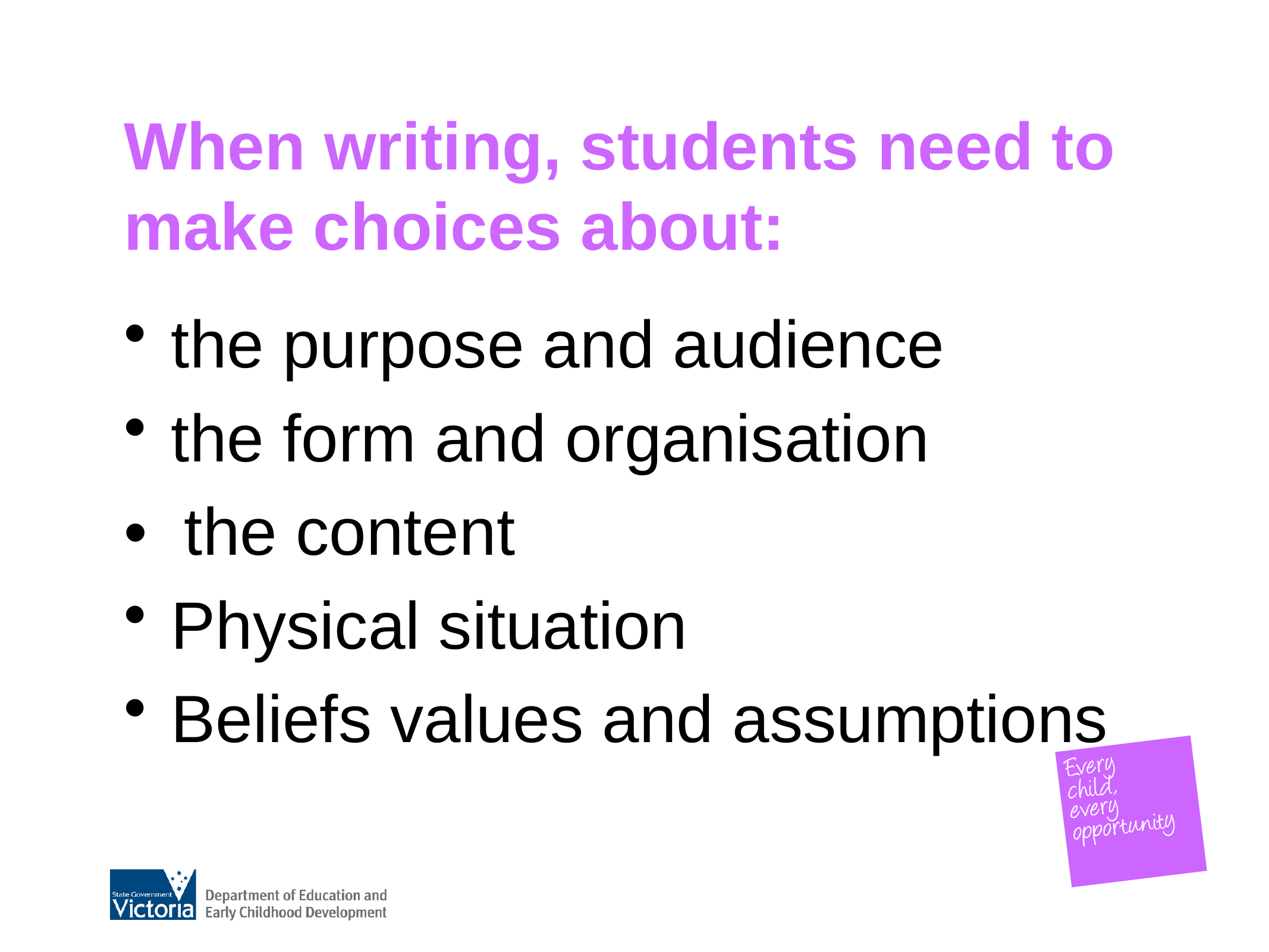

# When writing, students need to make choices about:
the purpose and audience
the form and organisation
•  the content
Physical situation
Beliefs values and assumptions